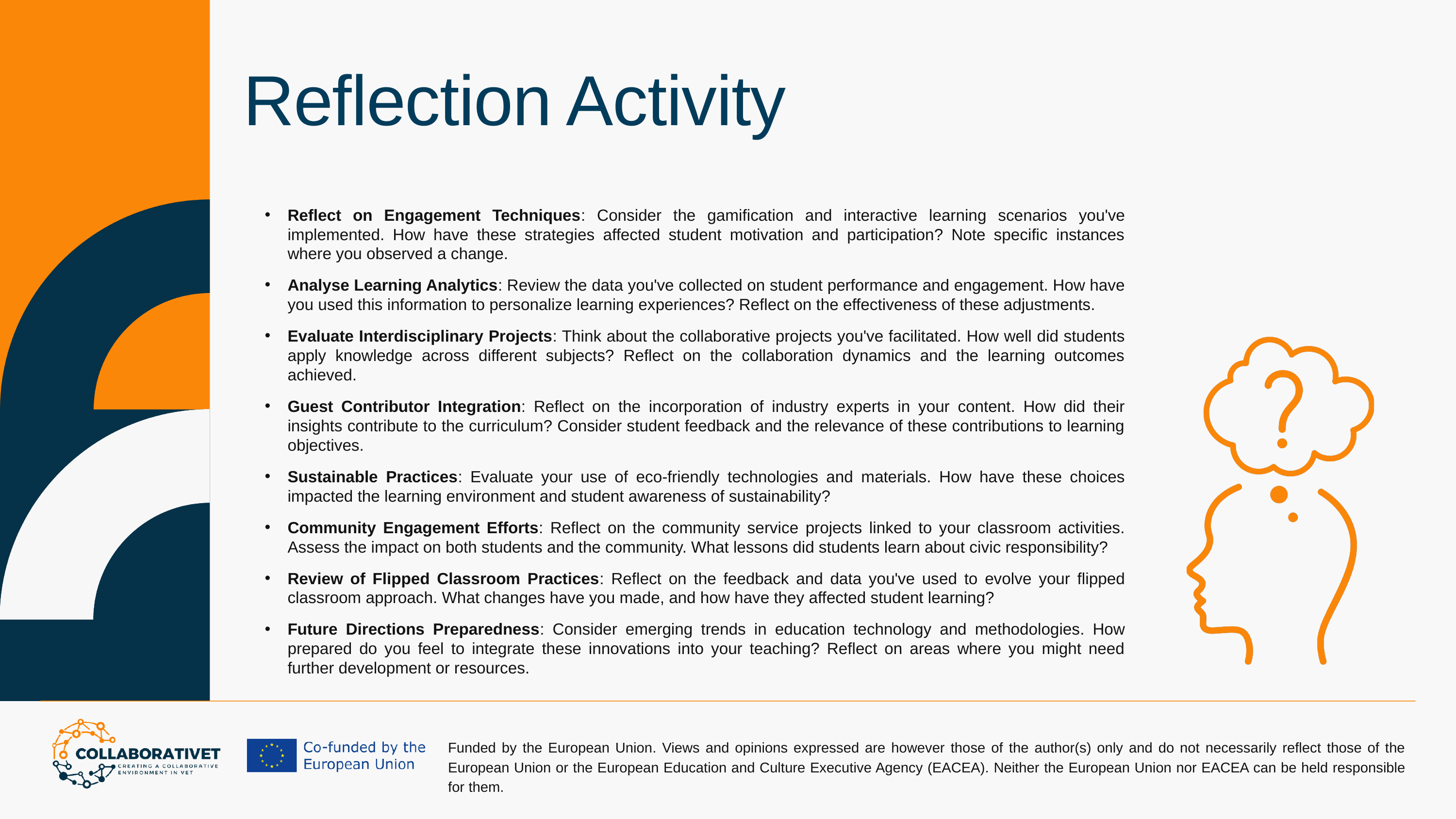

Reflection Activity

Reflect on Engagement Techniques: Consider the gamification and interactive learning scenarios you've implemented. How have these strategies affected student motivation and participation? Note specific instances where you observed a change.
Analyse Learning Analytics: Review the data you've collected on student performance and engagement. How have you used this information to personalize learning experiences? Reflect on the effectiveness of these adjustments.
Evaluate Interdisciplinary Projects: Think about the collaborative projects you've facilitated. How well did students apply knowledge across different subjects? Reflect on the collaboration dynamics and the learning outcomes achieved.
Guest Contributor Integration: Reflect on the incorporation of industry experts in your content. How did their insights contribute to the curriculum? Consider student feedback and the relevance of these contributions to learning objectives.
Sustainable Practices: Evaluate your use of eco-friendly technologies and materials. How have these choices impacted the learning environment and student awareness of sustainability?
Community Engagement Efforts: Reflect on the community service projects linked to your classroom activities. Assess the impact on both students and the community. What lessons did students learn about civic responsibility?
Review of Flipped Classroom Practices: Reflect on the feedback and data you've used to evolve your flipped classroom approach. What changes have you made, and how have they affected student learning?
Future Directions Preparedness: Consider emerging trends in education technology and methodologies. How prepared do you feel to integrate these innovations into your teaching? Reflect on areas where you might need further development or resources.

Funded by the European Union. Views and opinions expressed are however those of the author(s) only and do not necessarily reflect those of the European Union or the European Education and Culture Executive Agency (EACEA). Neither the European Union nor EACEA can be held responsible for them.